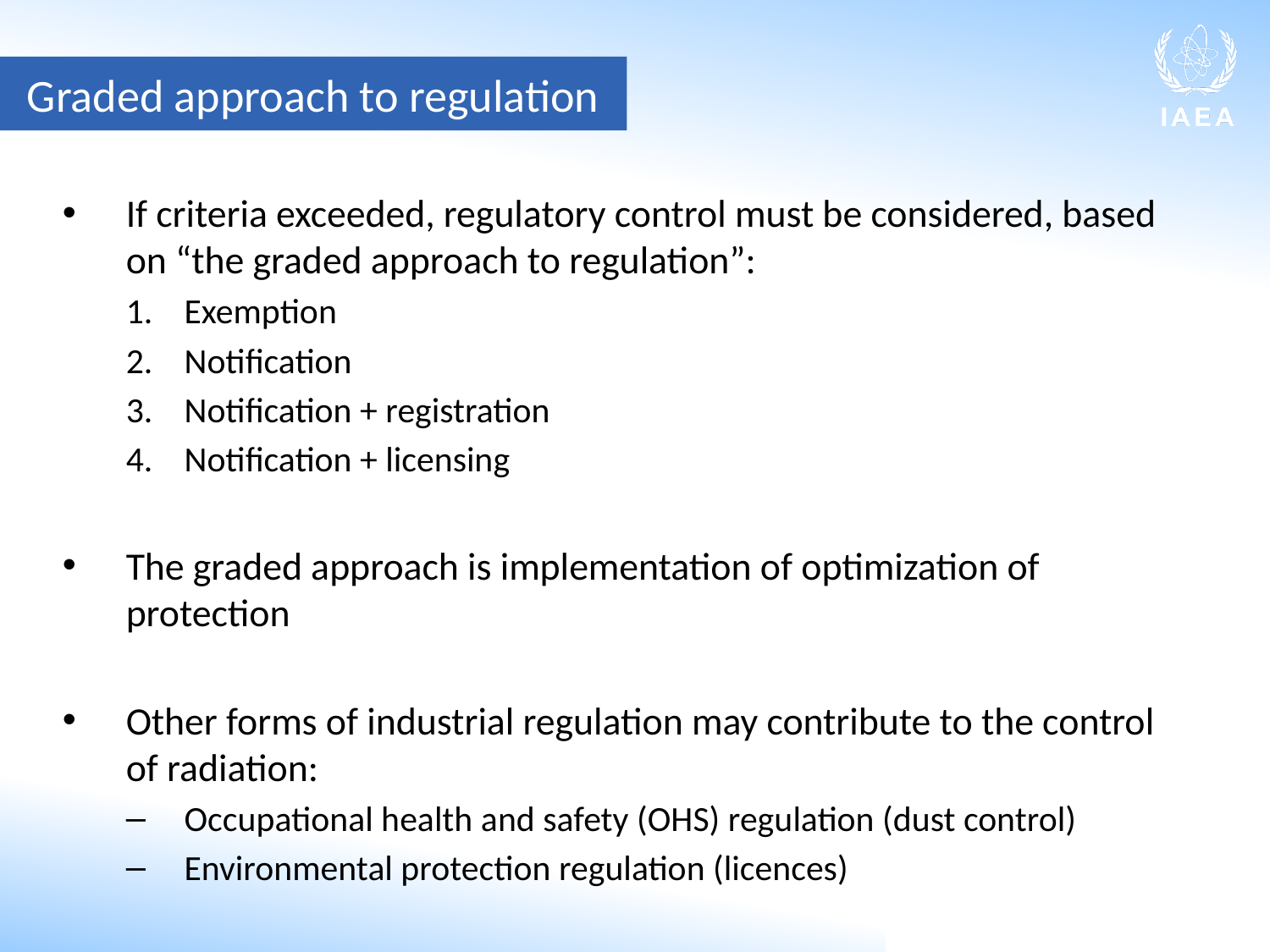

Graded approach to regulation
If criteria exceeded, regulatory control must be considered, based on “the graded approach to regulation”:
Exemption
Notification
Notification + registration
Notification + licensing

The graded approach is implementation of optimization of protection

Other forms of industrial regulation may contribute to the control of radiation:
Occupational health and safety (OHS) regulation (dust control)
Environmental protection regulation (licences)